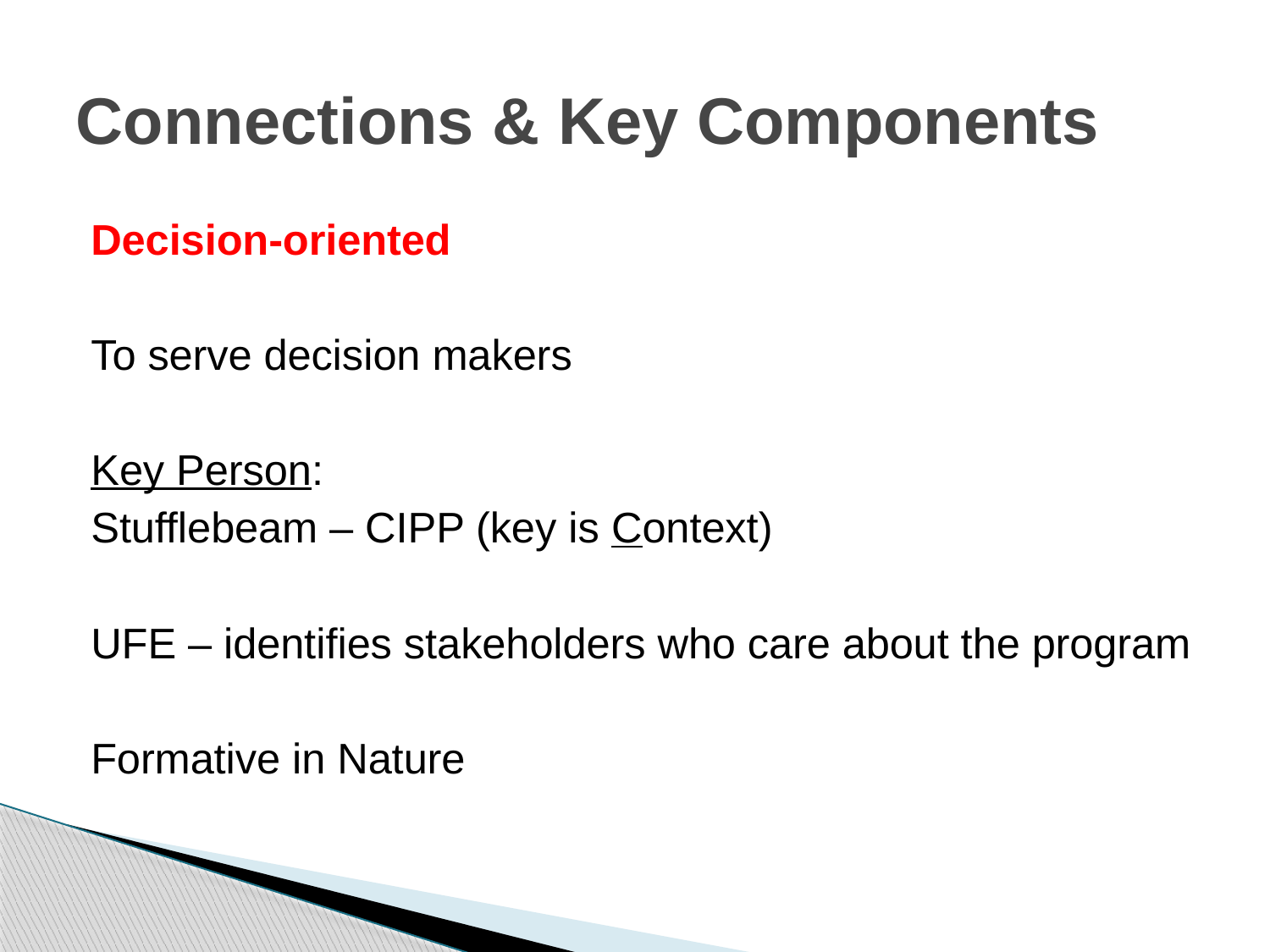

# Connections & Key Components
Decision-oriented

To serve decision makers

Key Person:
Stufflebeam – CIPP (key is Context)

UFE – identifies stakeholders who care about the program

Formative in Nature